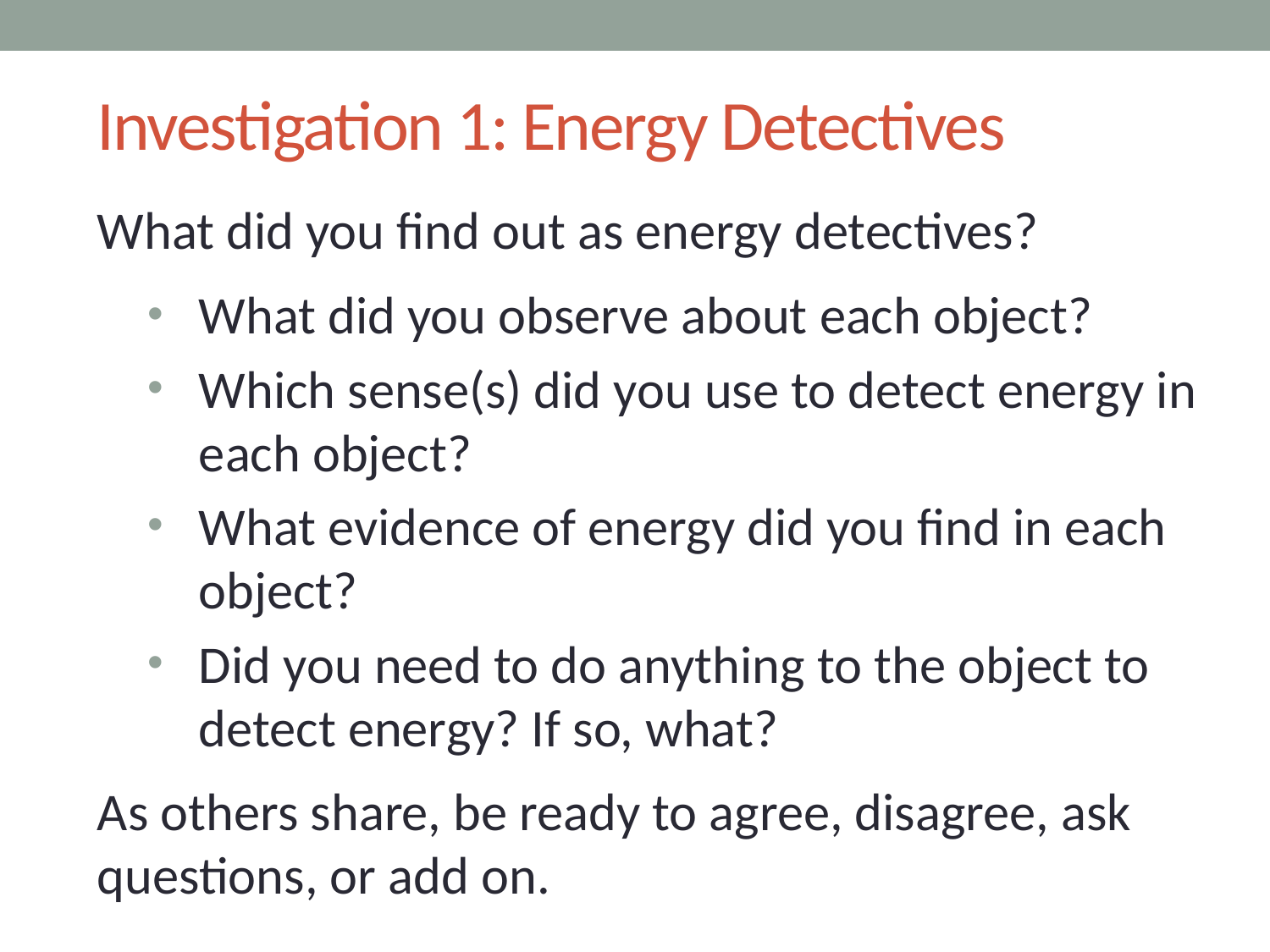

# Investigation 1: Energy Detectives
What did you find out as energy detectives?
What did you observe about each object?
Which sense(s) did you use to detect energy in each object?
What evidence of energy did you find in each object?
Did you need to do anything to the object to detect energy? If so, what?
As others share, be ready to agree, disagree, ask questions, or add on.